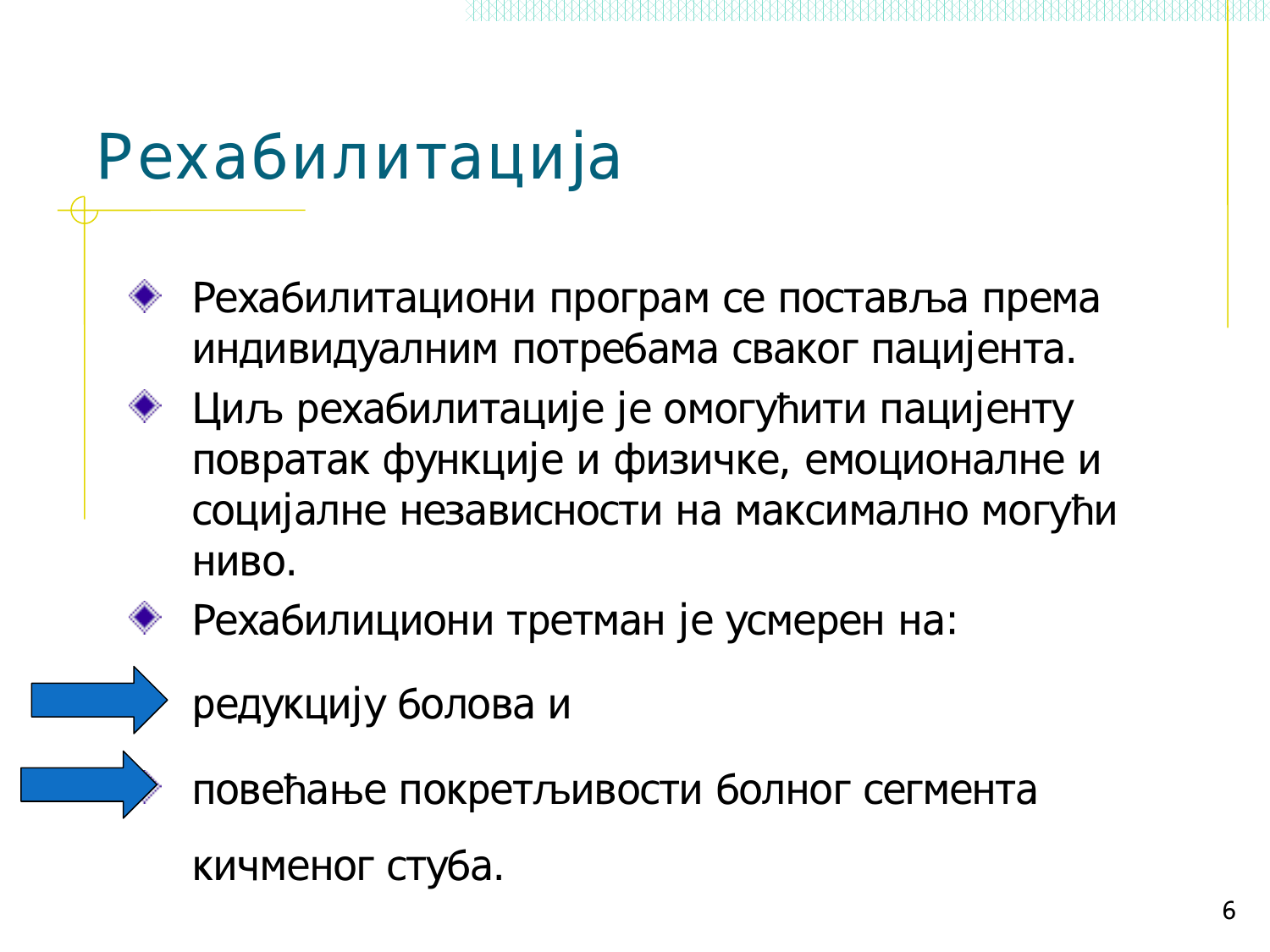

# Рехабилитација
Рехабилитациони програм се поставља према индивидуалним потребама сваког пацијента.
Циљ рехабилитације је омогућити пацијенту повратак функције и физичке, емоционалне и социјалне независности на максимално могући ниво.
Рехабилициони третман је усмерен на:
редукцију болова и
повећање покретљивости болног сегмента кичменог стуба.

6